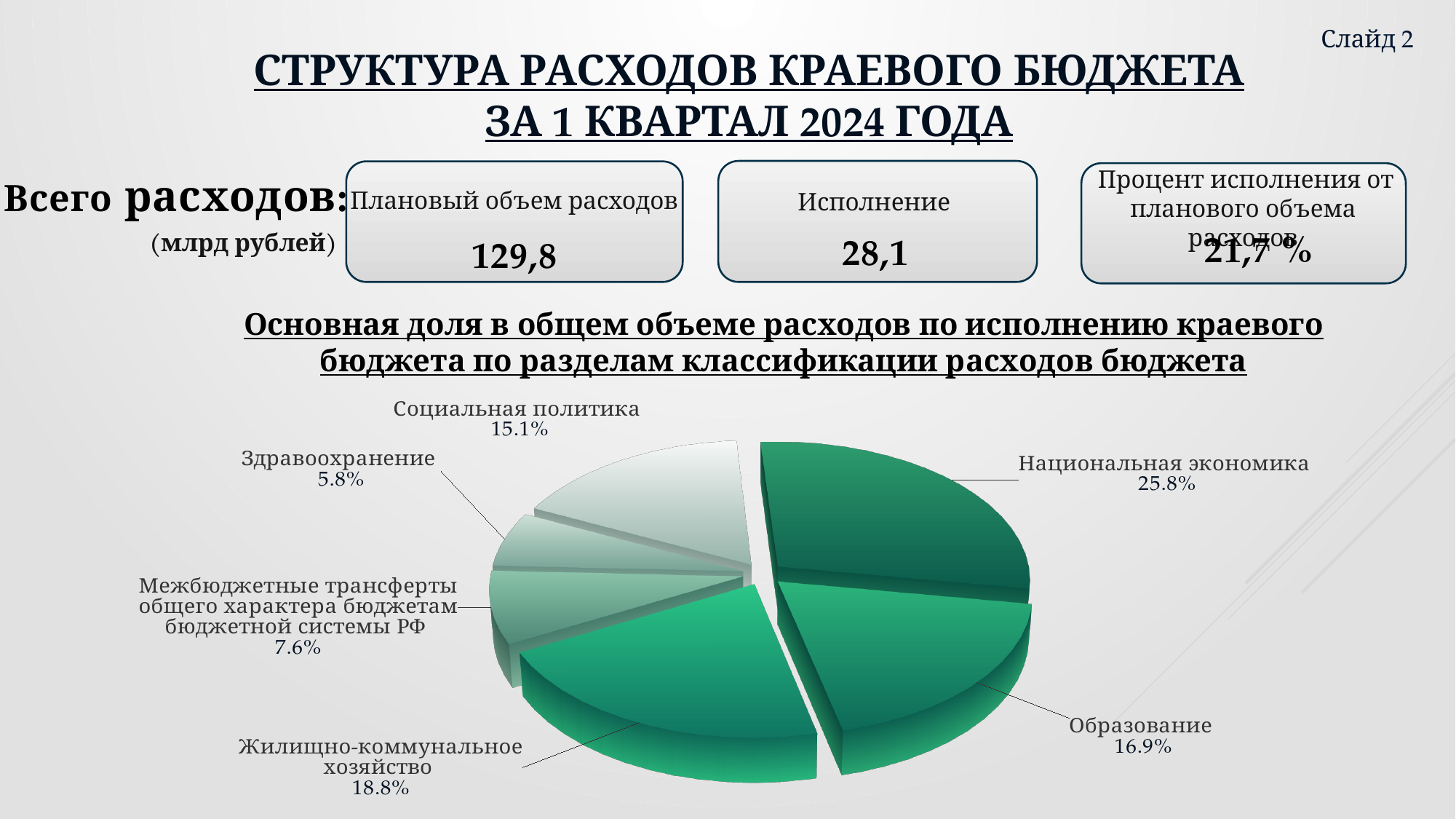

# Структура расходов краевого бюджета за 1 квартал 2024 года
Слайд 2
 Процент исполнения от планового объема расходов

Всего расходов:

Плановый объем расходов
Исполнение
21,7 %
(млрд рублей)
28,1
129,8
Основная доля в общем объеме расходов по исполнению краевого бюджета по разделам классификации расходов бюджета

[unsupported chart]